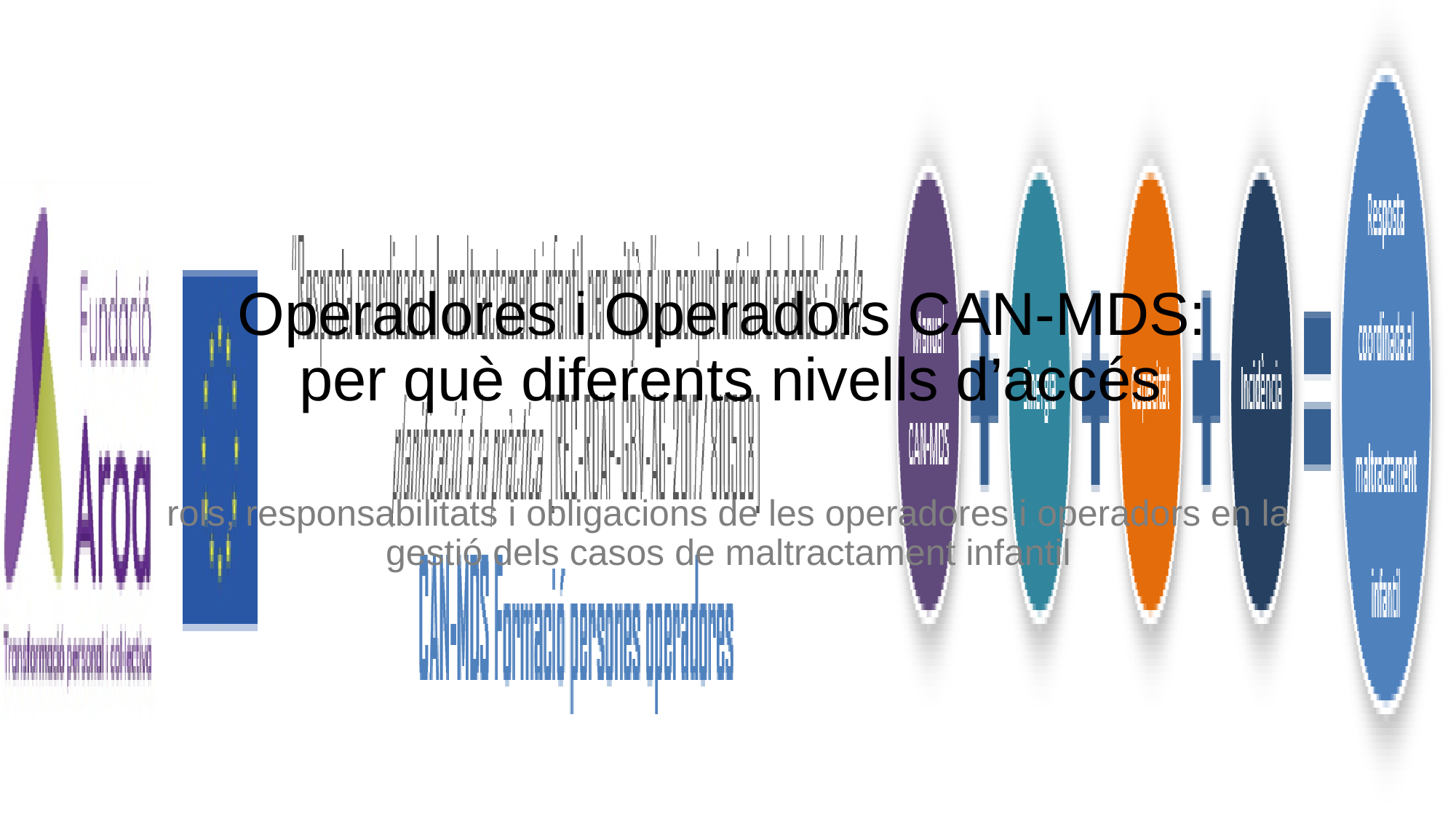

# Operadores i Operadors CAN-MDS: per què diferents nivells d’accés

rols, responsabilitats i obligacions de les operadores i operadors en la gestió dels casos de maltractament infantil